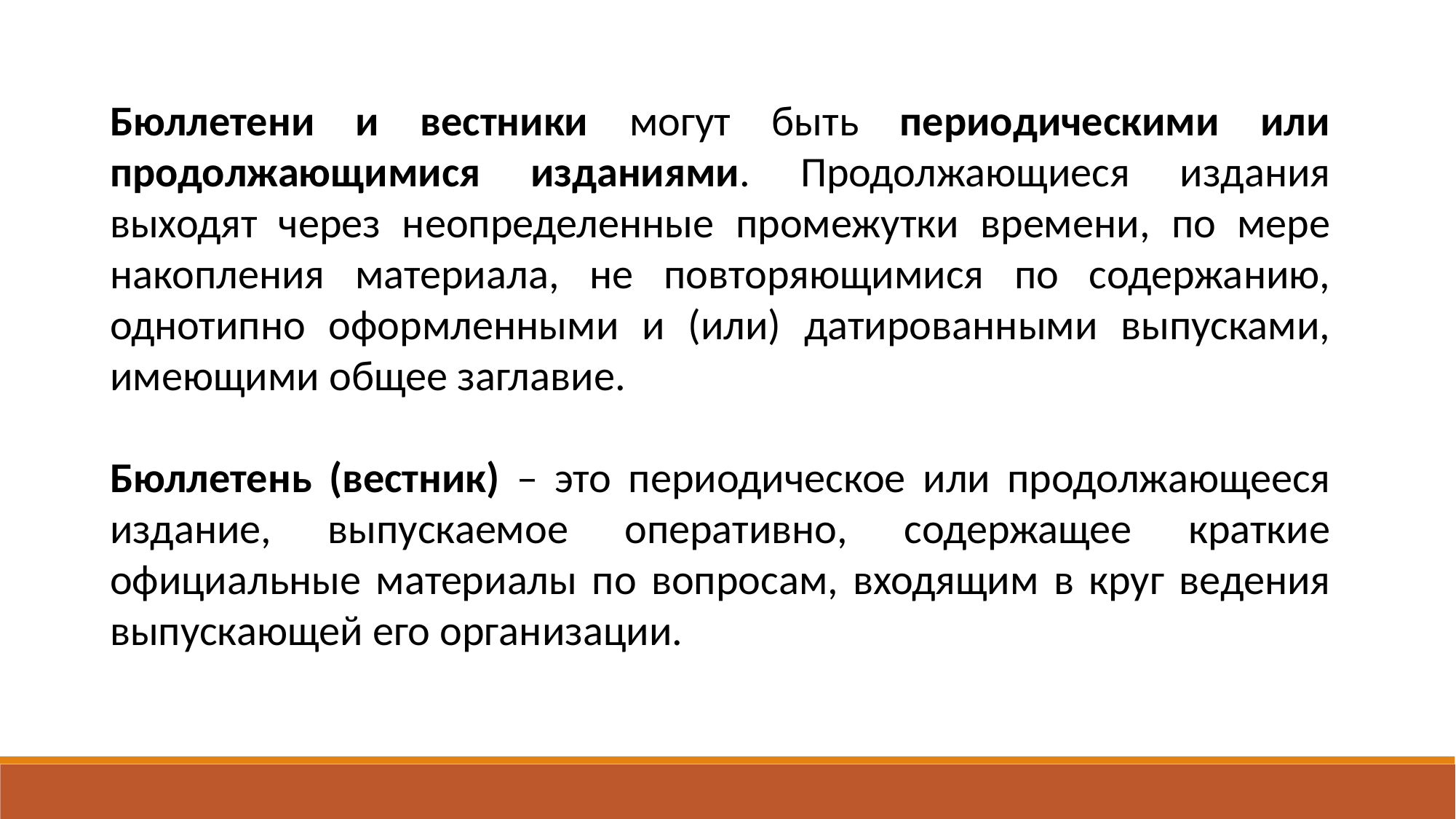

Бюллетени и вестники могут быть периодическими или продолжающимися изданиями. Продолжающиеся издания выходят через неопределенные промежутки времени, по мере накопления материала, не повторяющимися по содержанию, однотипно оформленными и (или) датированными выпусками, имеющими общее заглавие.

Бюллетень (вестник) – это периодическое или продолжающееся издание, выпускаемое оперативно, содержащее краткие официальные материалы по вопросам, входящим в круг ведения выпускающей его организации.